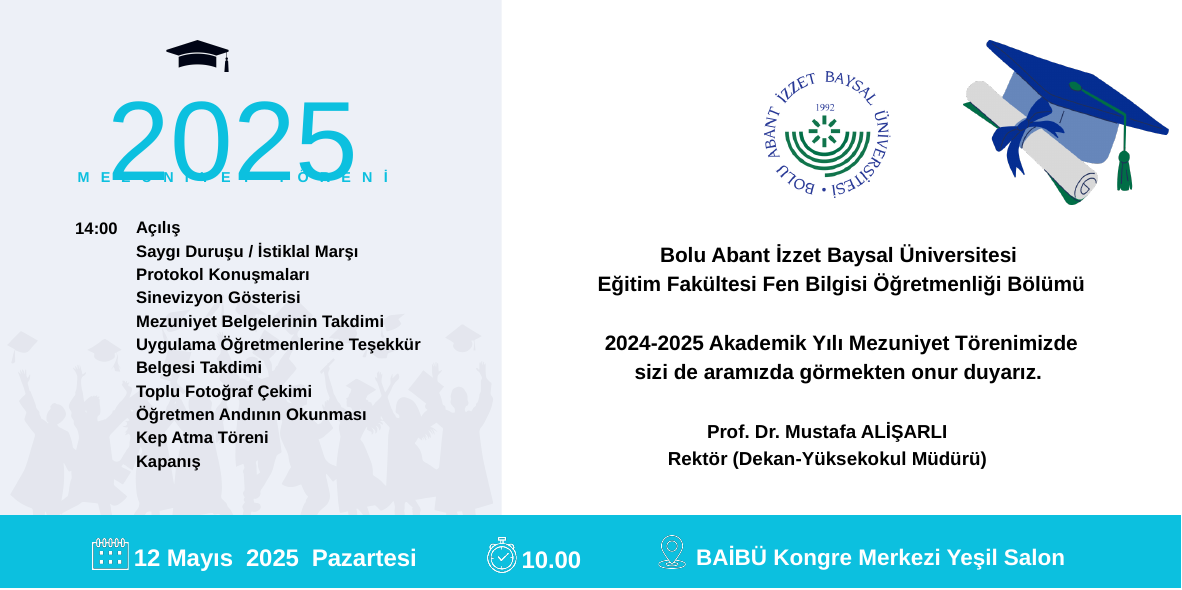

2025

MEZUNİYET TÖRENİ
14:00
Açılış
Saygı Duruşu / İstiklal Marşı
Protokol Konuşmaları
Sinevizyon Gösterisi
Mezuniyet Belgelerinin Takdimi
Uygulama Öğretmenlerine Teşekkür Belgesi Takdimi
Toplu Fotoğraf Çekimi
Öğretmen Andının Okunması
Kep Atma Töreni
Kapanış

Bolu Abant İzzet Baysal Üniversitesi
 Eğitim Fakültesi Fen Bilgisi Öğretmenliği Bölümü

 2024-2025 Akademik Yılı Mezuniyet Törenimizde
sizi de aramızda görmekten onur duyarız.

Prof. Dr. Mustafa ALİŞARLI
Rektör (Dekan-Yüksekokul Müdürü)

BAİBÜ Kongre Merkezi Yeşil Salon
10.00
12 Mayıs  2025  Pazartesi